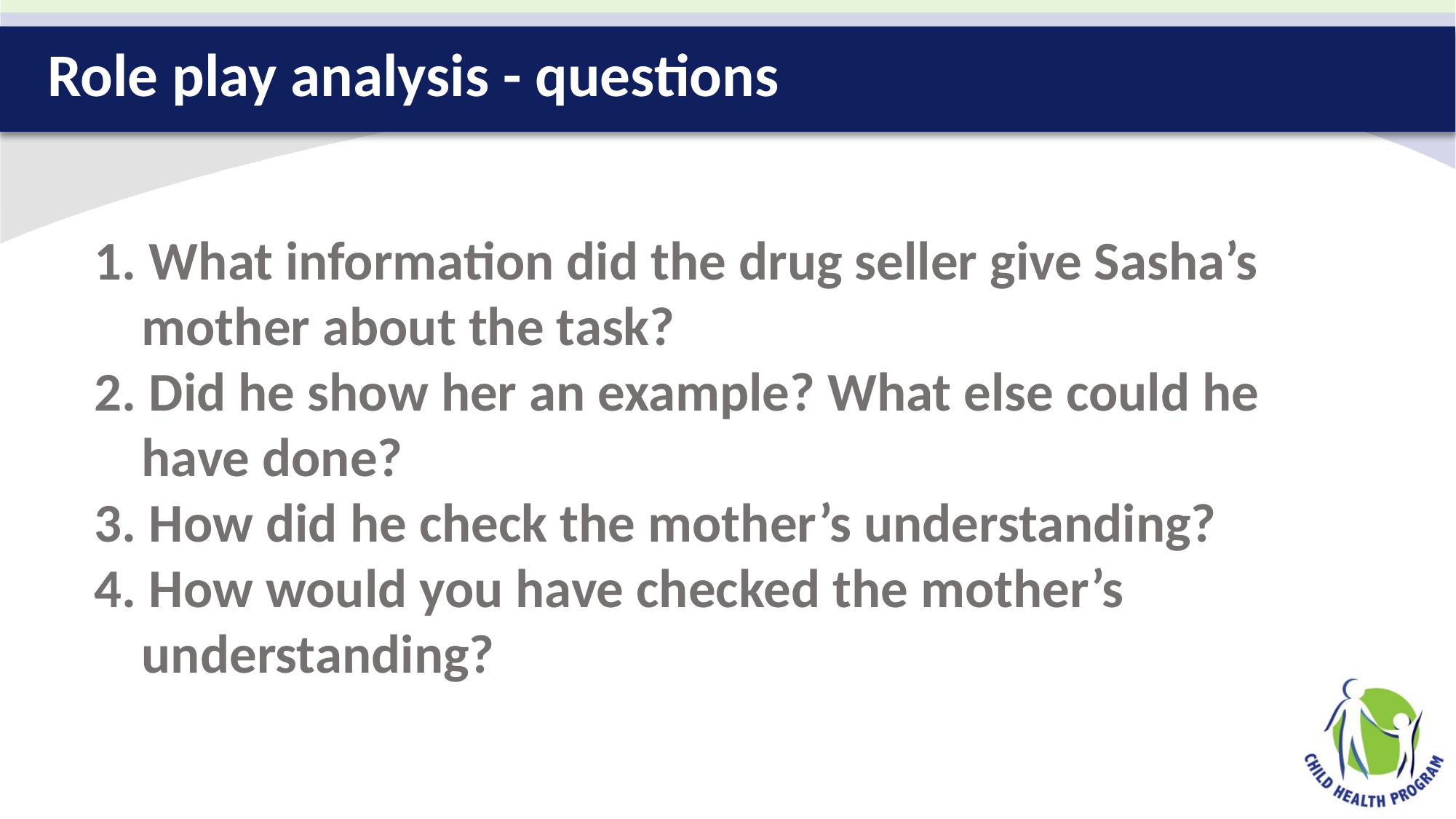

# Role play analysis - questions
1. What information did the drug seller give Sasha’s mother about the task?
2. Did he show her an example? What else could he have done?
3. How did he check the mother’s understanding?
4. How would you have checked the mother’s understanding?